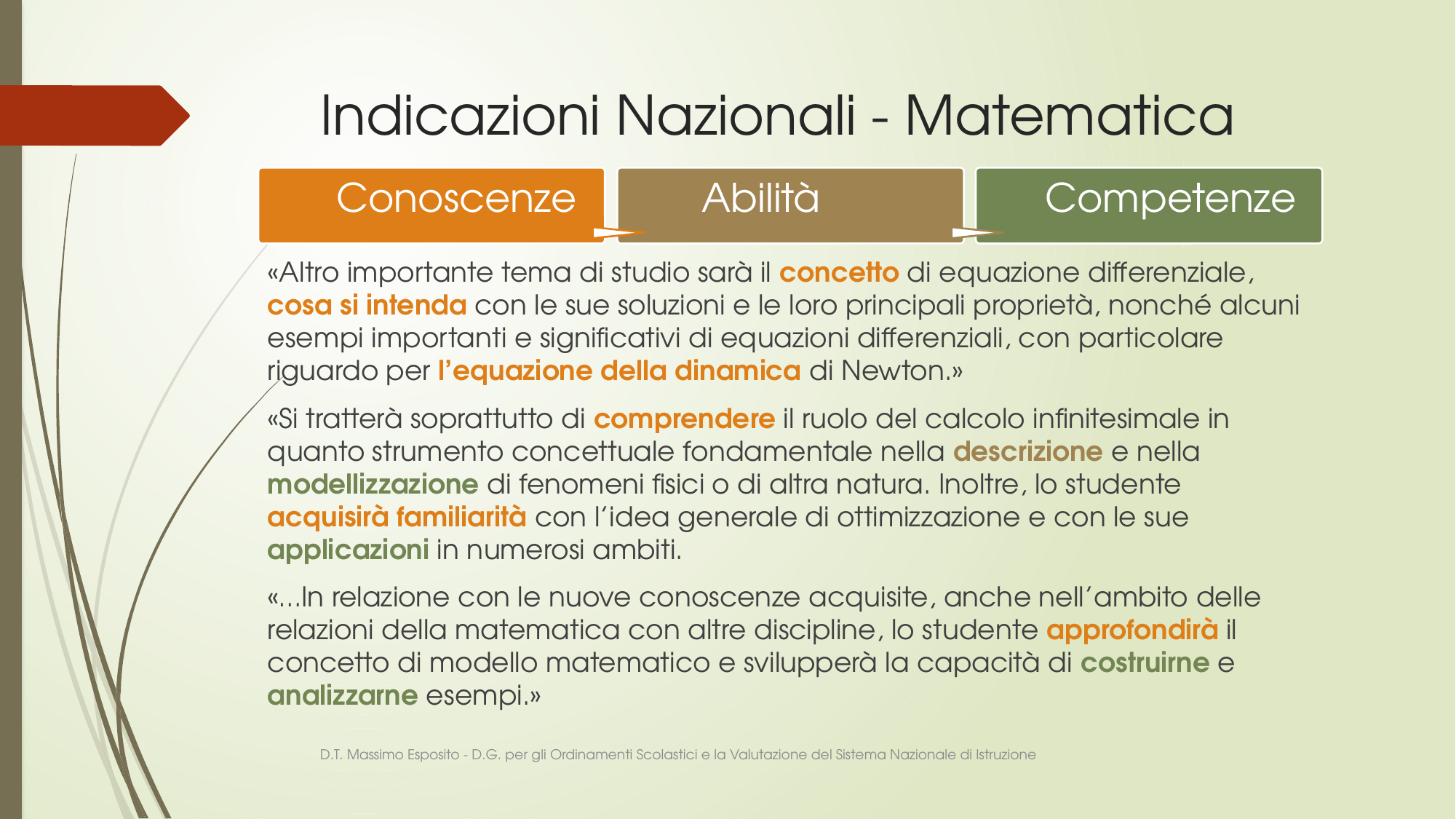

# Indicazioni Nazionali - Matematica

Conoscenze

Abilità

Competenze
«Altro importante tema di studio sarà il concetto di equazione differenziale, cosa si intenda con le sue soluzioni e le loro principali proprietà, nonché alcuni esempi importanti e significativi di equazioni differenziali, con particolare riguardo per l’equazione della dinamica di Newton.»
«Si tratterà soprattutto di comprendere il ruolo del calcolo infinitesimale in quanto strumento concettuale fondamentale nella descrizione e nella modellizzazione di fenomeni fisici o di altra natura. Inoltre, lo studente acquisirà familiarità con l’idea generale di ottimizzazione e con le sue applicazioni in numerosi ambiti.
«…In relazione con le nuove conoscenze acquisite, anche nell’ambito delle relazioni della matematica con altre discipline, lo studente approfondirà il concetto di modello matematico e svilupperà la capacità di costruirne e analizzarne esempi.»
D.T. Massimo Esposito - D.G. per gli Ordinamenti Scolastici e la Valutazione del Sistema Nazionale di Istruzione